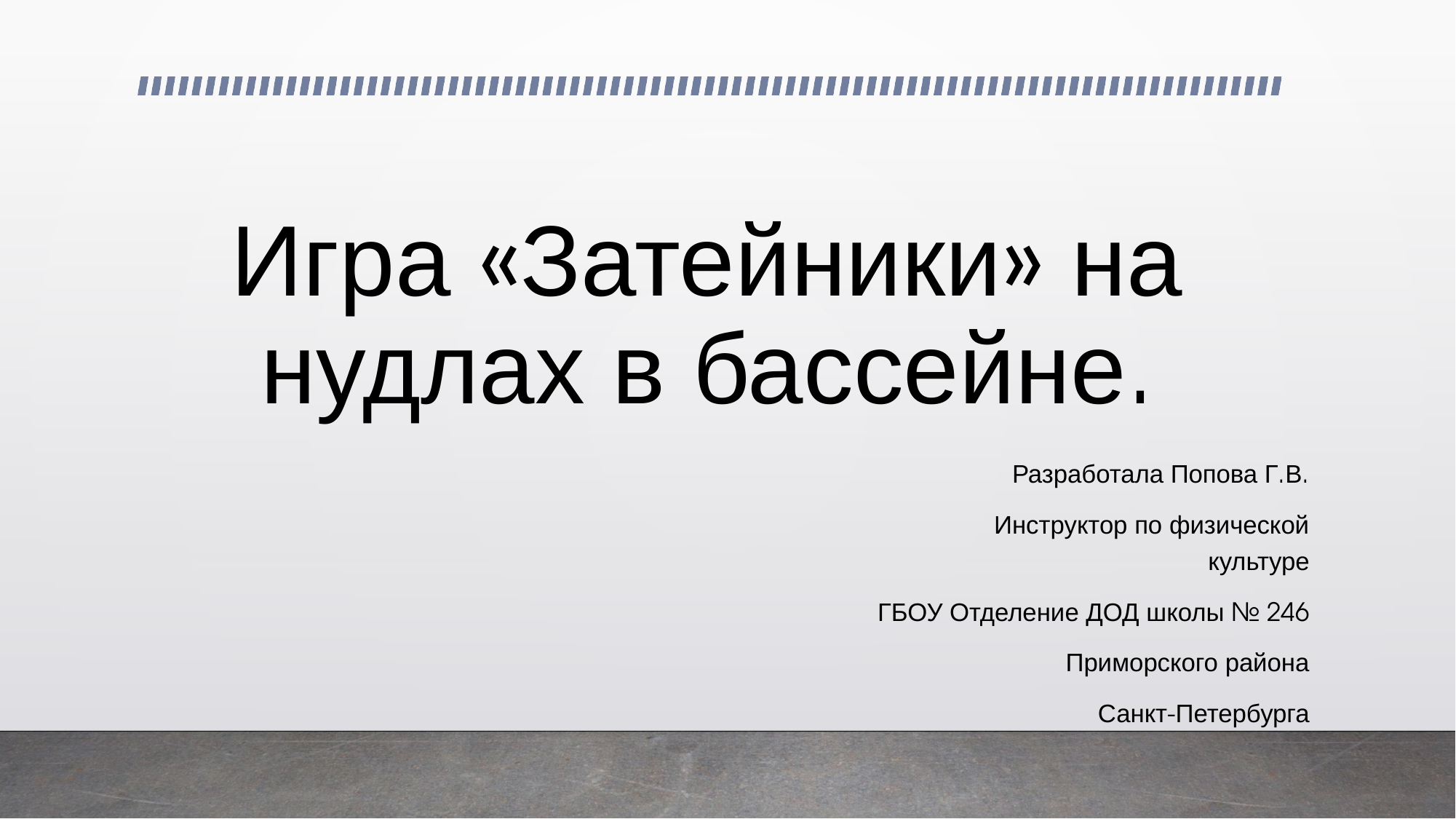

# Игра «Затейники» на нудлах в бассейне.
Разработала Попова Г.В.
                                                                             Инструктор по физической культуре
  ГБОУ Отделение ДОД школы № 246
Приморского района
Санкт-Петербурга